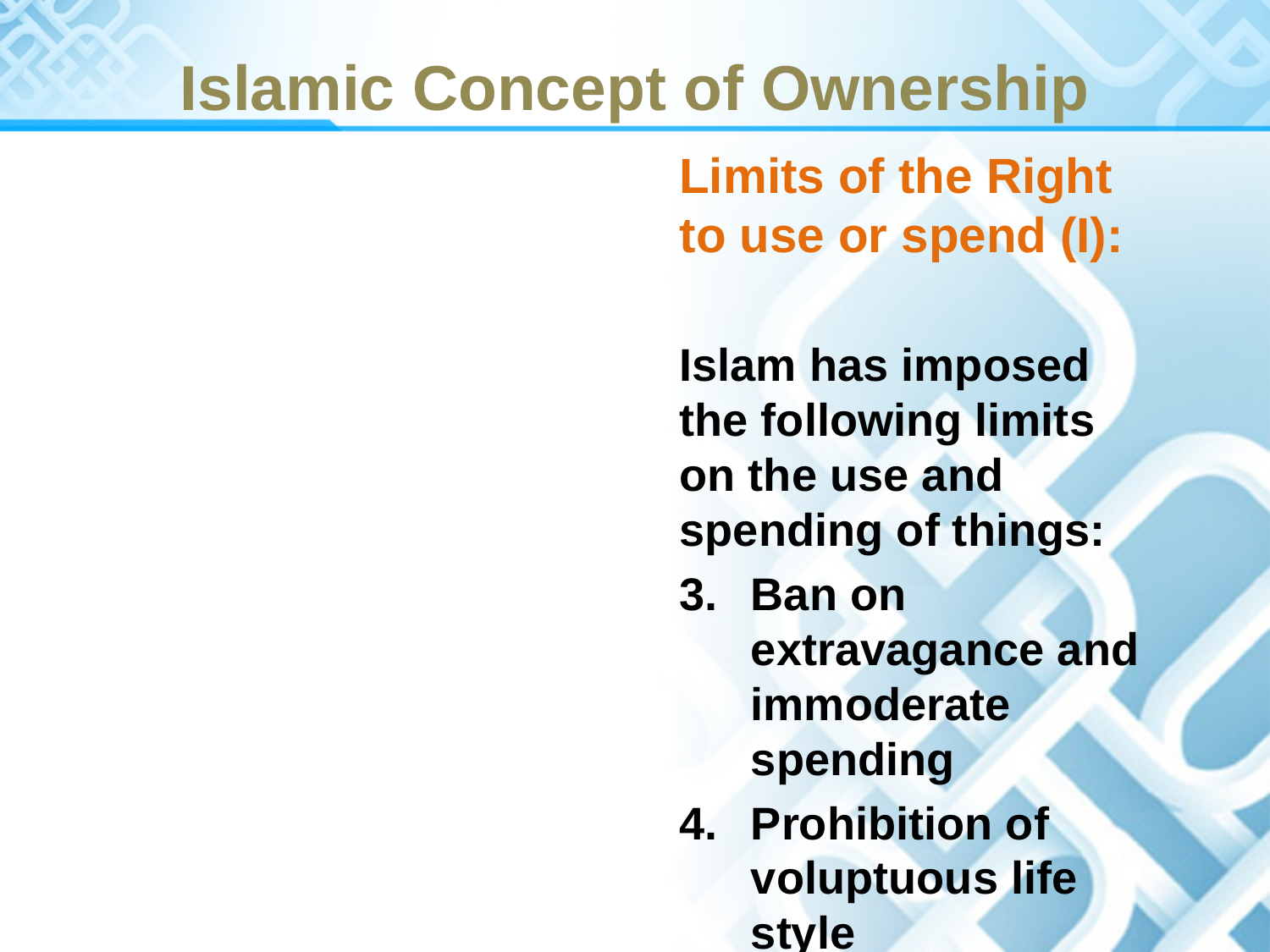

Islamic Concept of Ownership
Limits of the Right to use or spend (I):

Islam has imposed the following limits on the use and spending of things:
Ban on extravagance and immoderate spending
Prohibition of voluptuous life style